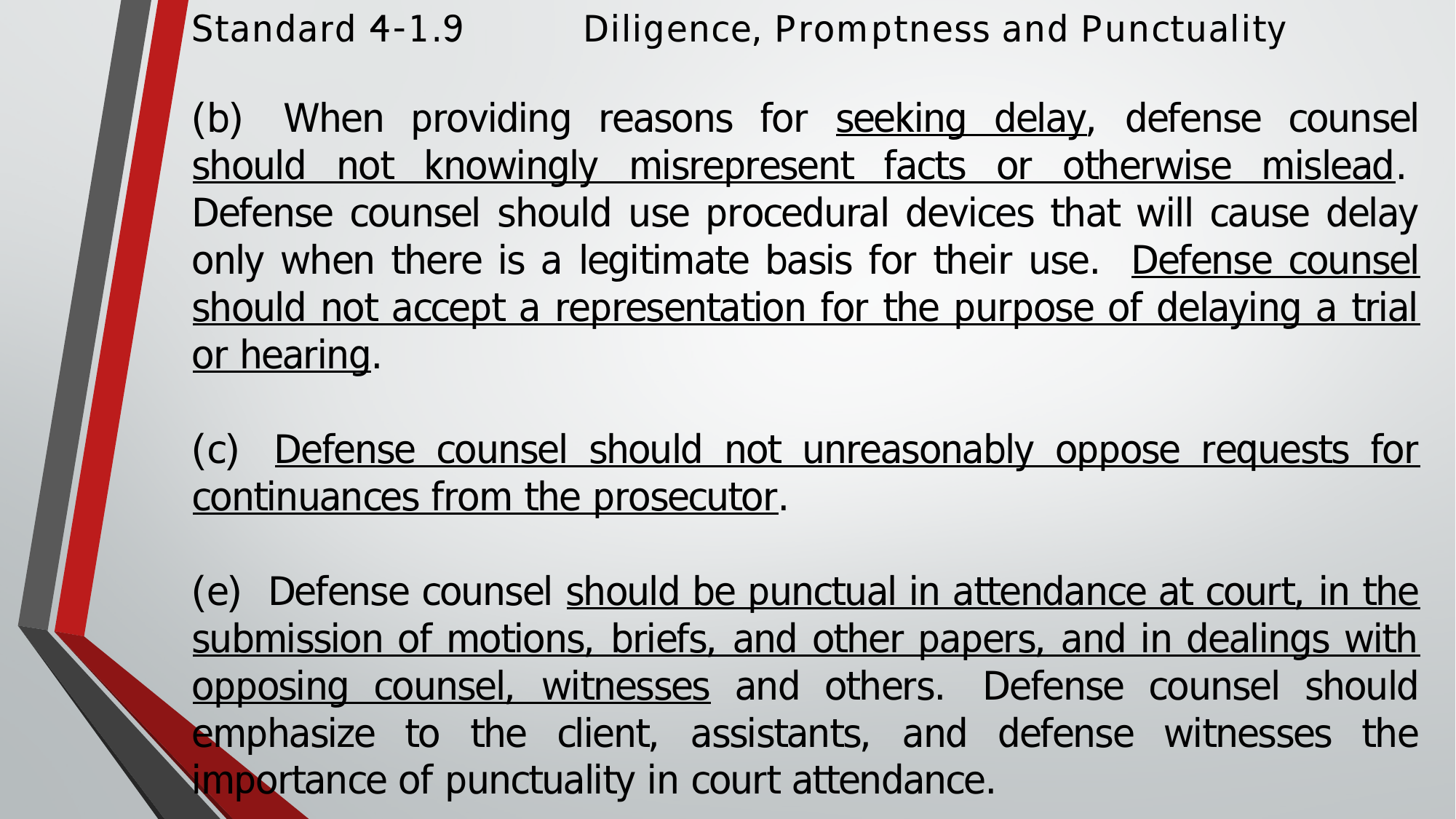

Standard 4-1.9           Diligence, Promptness and Punctuality

(b)  When providing reasons for seeking delay, defense counsel should not knowingly misrepresent facts or otherwise mislead.  Defense counsel should use procedural devices that will cause delay only when there is a legitimate basis for their use.  Defense counsel should not accept a representation for the purpose of delaying a trial or hearing.

(c)  Defense counsel should not unreasonably oppose requests for continuances from the prosecutor.

(e)  Defense counsel should be punctual in attendance at court, in the submission of motions, briefs, and other papers, and in dealings with opposing counsel, witnesses and others.  Defense counsel should emphasize to the client, assistants, and defense witnesses the importance of punctuality in court attendance.